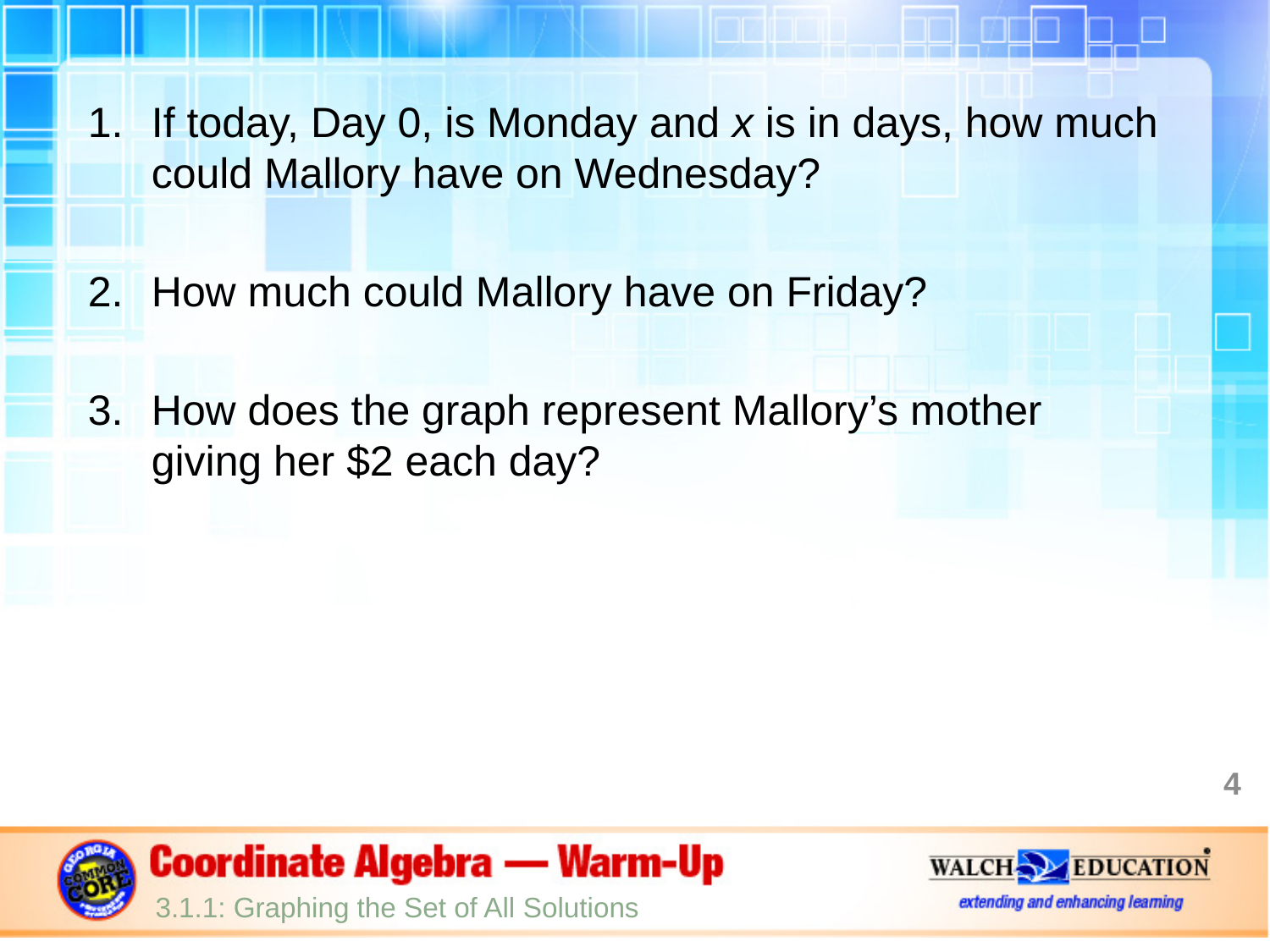

If today, Day 0, is Monday and x is in days, how much could Mallory have on Wednesday?

How much could Mallory have on Friday?

How does the graph represent Mallory’s mother giving her $2 each day?
4

3.1.1: Graphing the Set of All Solutions